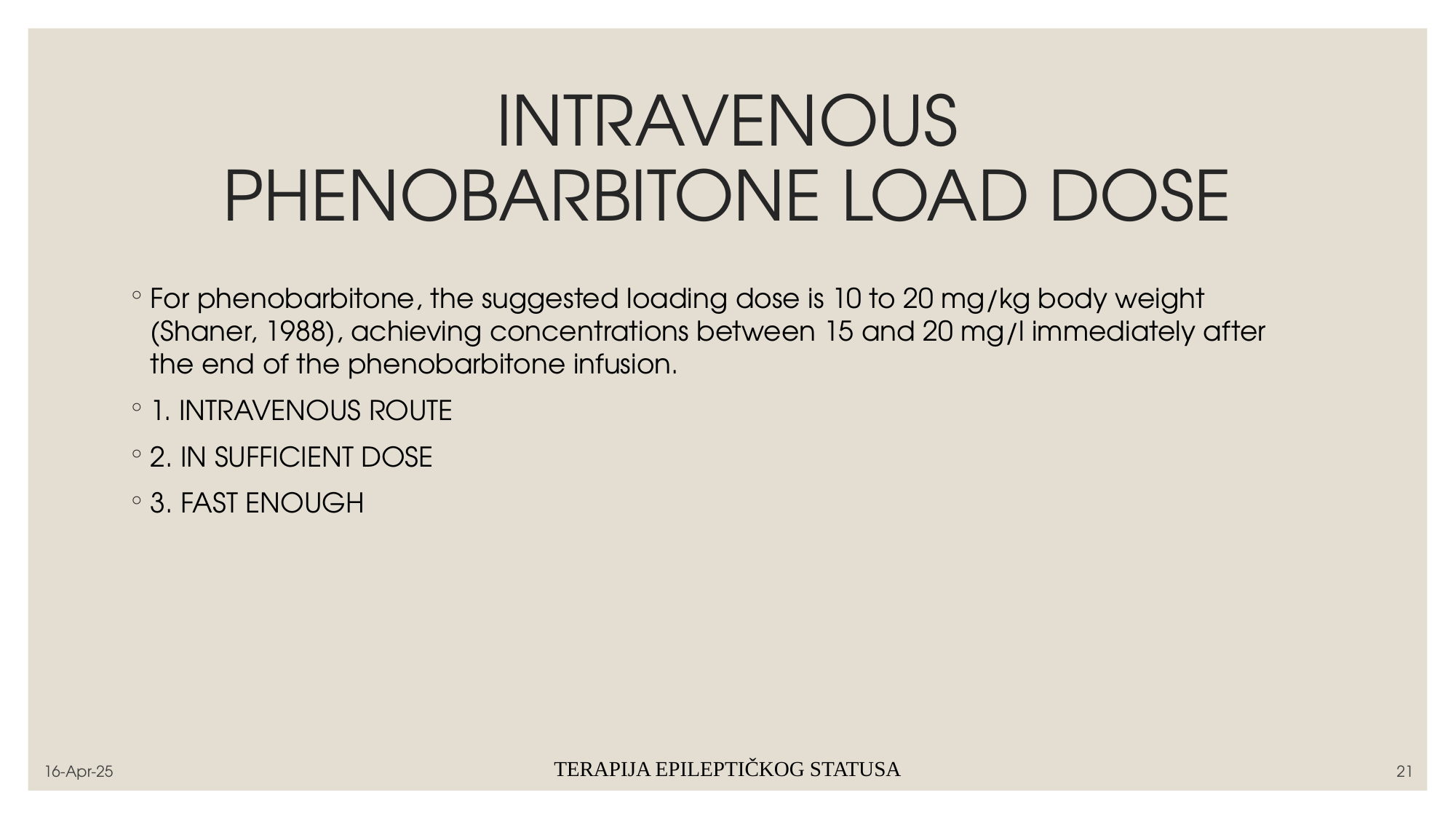

INTRAVENOUS PHENOBARBITONE LOAD DOSE
For phenobarbitone, the suggested loading dose is 10 to 20 mg/kg body weight (Shaner, 1988), achieving concentrations between 15 and 20 mg/l immediately after the end of the phenobarbitone infusion.
1. INTRAVENOUS ROUTE
2. IN SUFFICIENT DOSE
3. FAST ENOUGH
16-Apr-25
TERAPIJA EPILEPTIČKOG STATUSA
21